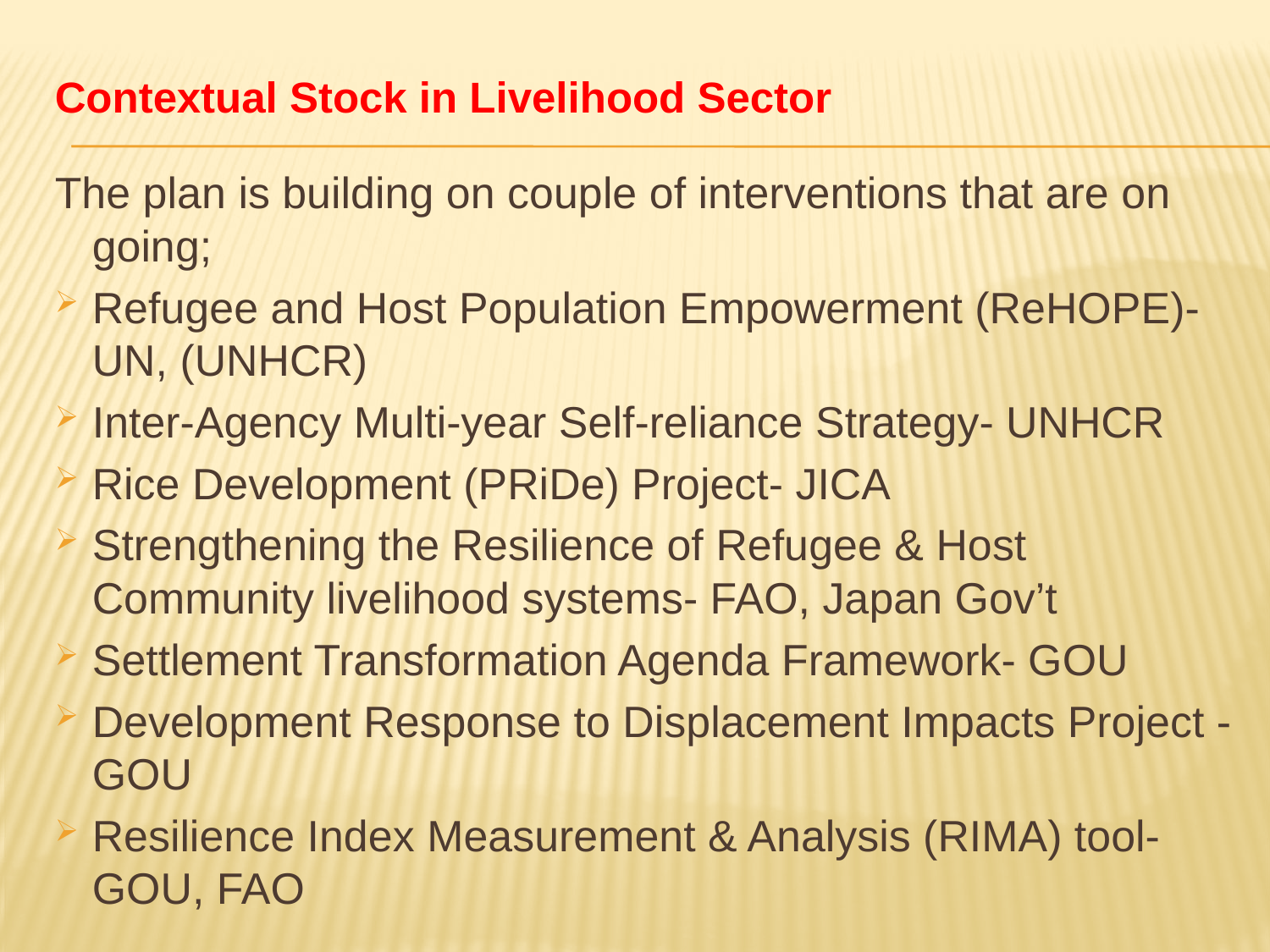

# Contextual Stock in Livelihood Sector
The plan is building on couple of interventions that are on going;
Refugee and Host Population Empowerment (ReHOPE)- UN, (UNHCR)
Inter-Agency Multi-year Self-reliance Strategy- UNHCR
Rice Development (PRiDe) Project- JICA
Strengthening the Resilience of Refugee & Host Community livelihood systems- FAO, Japan Gov’t
Settlement Transformation Agenda Framework- GOU
Development Response to Displacement Impacts Project - GOU
Resilience Index Measurement & Analysis (RIMA) tool- GOU, FAO